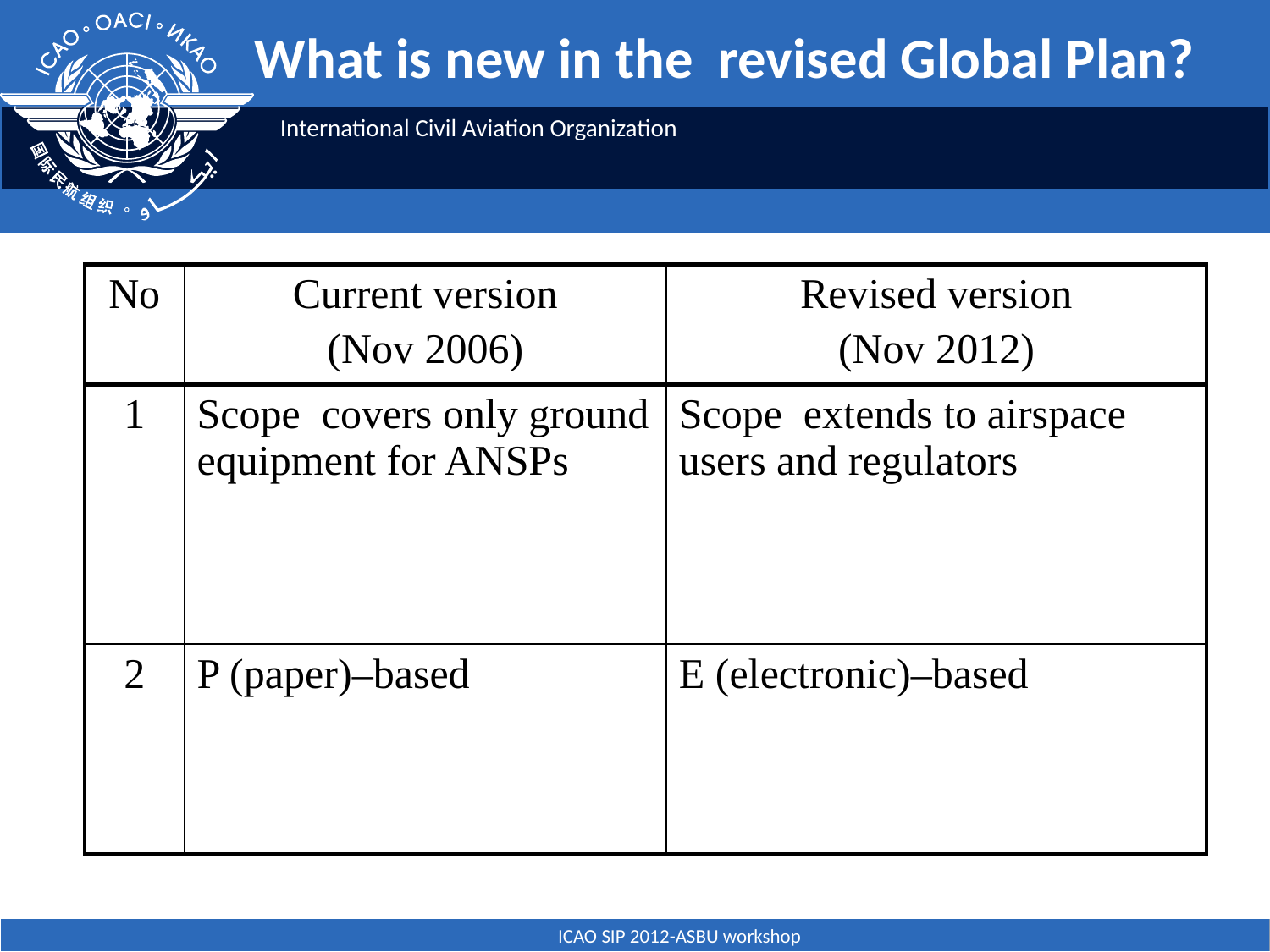

# What is new in the  revised Global Plan?
| No | Current version (Nov 2006) | Revised version (Nov 2012) |
| --- | --- | --- |
| 1 | Scope covers only ground equipment for ANSPs | Scope extends to airspace users and regulators |
| 2 | P (paper)–based | E (electronic)–based |
ICAO SIP 2012-ASBU workshop